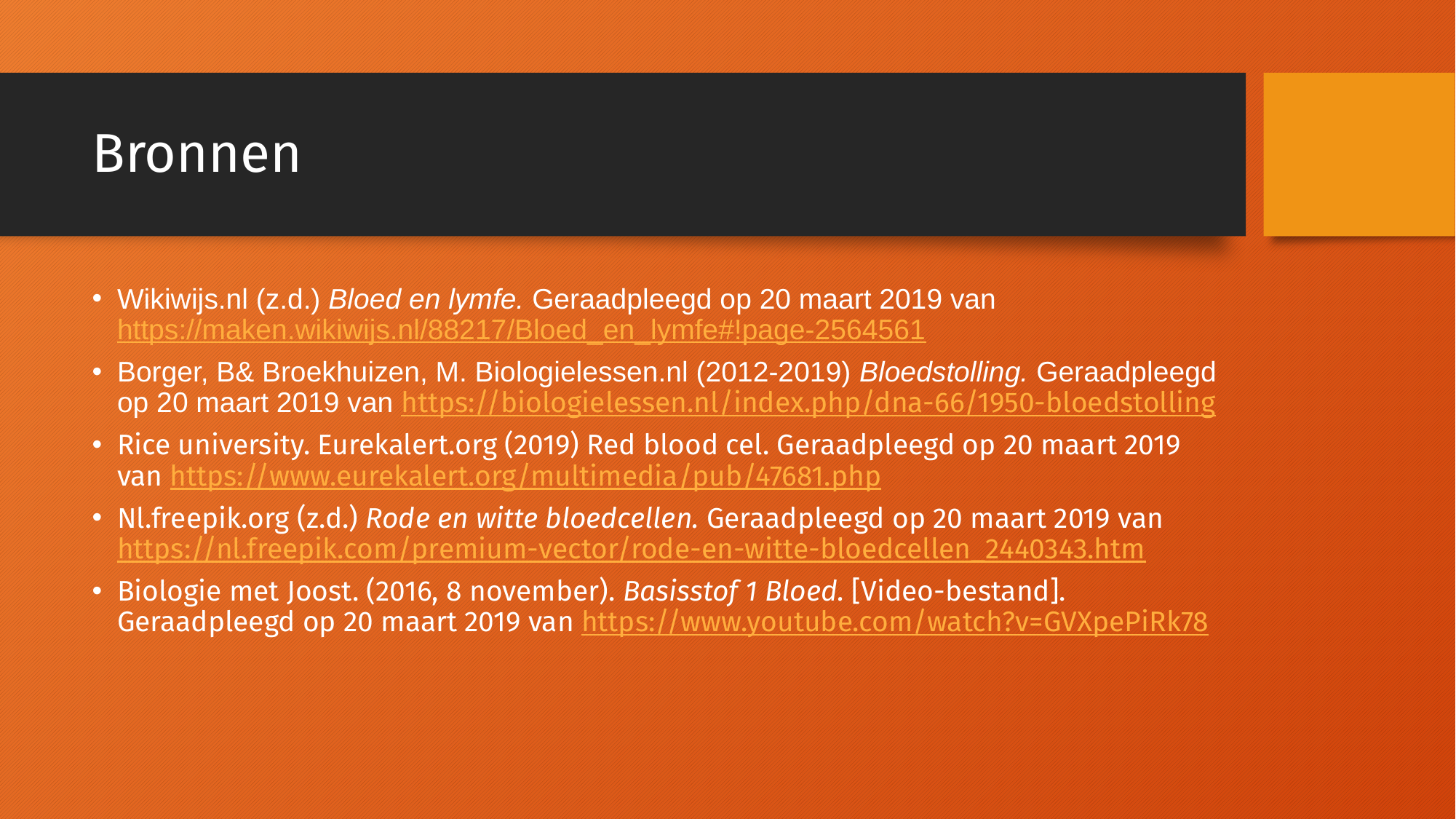

# Bronnen
Wikiwijs.nl (z.d.) Bloed en lymfe. Geraadpleegd op 20 maart 2019 van https://maken.wikiwijs.nl/88217/Bloed_en_lymfe#!page-2564561
Borger, B& Broekhuizen, M. Biologielessen.nl (2012-2019) Bloedstolling. Geraadpleegd op 20 maart 2019 van https://biologielessen.nl/index.php/dna-66/1950-bloedstolling
Rice university. Eurekalert.org (2019) Red blood cel. Geraadpleegd op 20 maart 2019 van https://www.eurekalert.org/multimedia/pub/47681.php
Nl.freepik.org (z.d.) Rode en witte bloedcellen. Geraadpleegd op 20 maart 2019 van https://nl.freepik.com/premium-vector/rode-en-witte-bloedcellen_2440343.htm
Biologie met Joost. (2016, 8 november). Basisstof 1 Bloed. [Video-bestand]. Geraadpleegd op 20 maart 2019 van https://www.youtube.com/watch?v=GVXpePiRk78